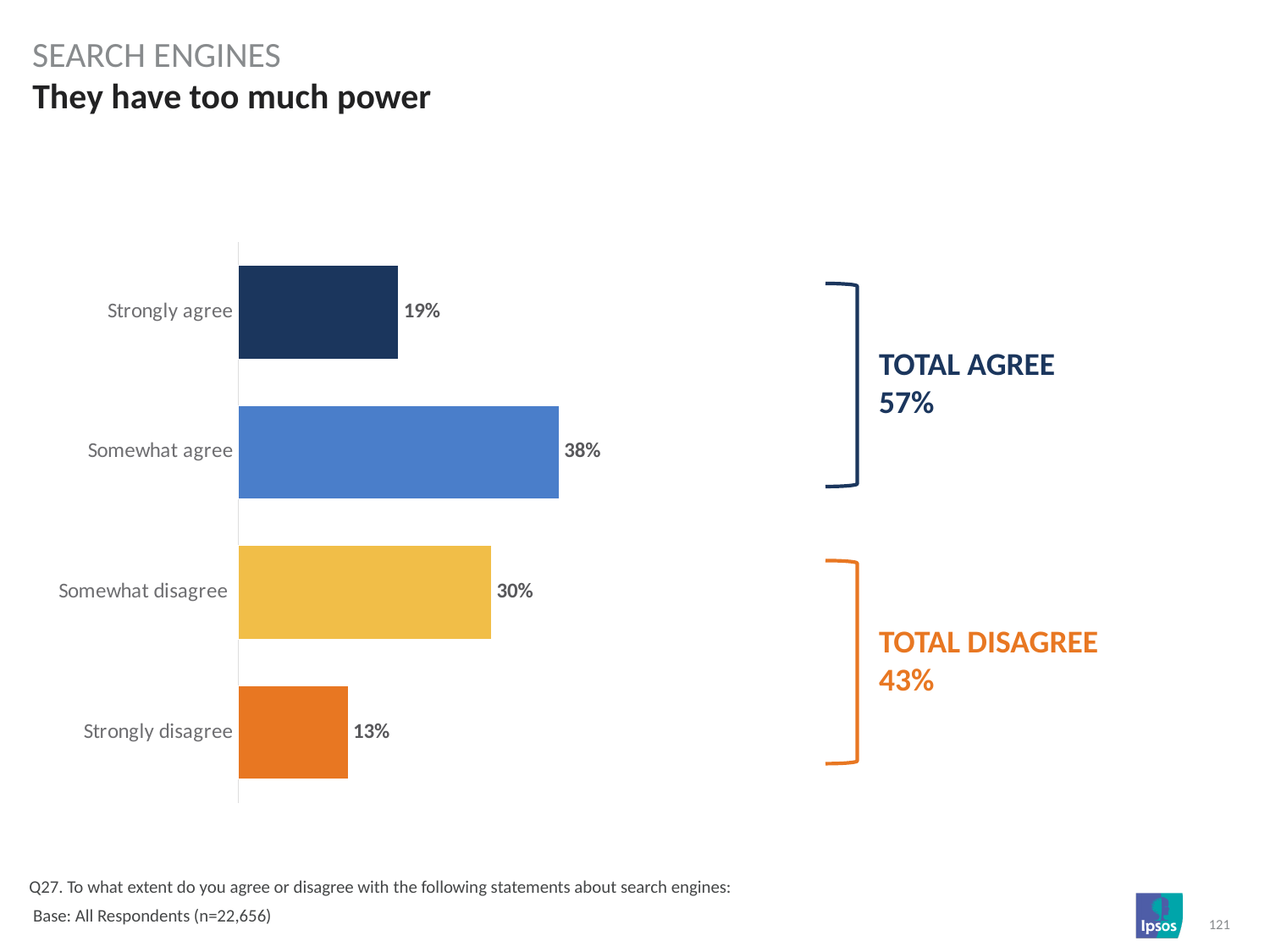

SEARCH ENGINES
# They have too much power

### Chart

| Category | Column1 |
|---|---|
| Strongly agree | 0.19 |
| Somewhat agree | 0.38 |
| Somewhat disagree  | 0.3 |
| Strongly disagree | 0.13 |
TOTAL AGREE
57%

TOTAL DISAGREE
43%
Q27. To what extent do you agree or disagree with the following statements about search engines:
 Base: All Respondents (n=22,656)